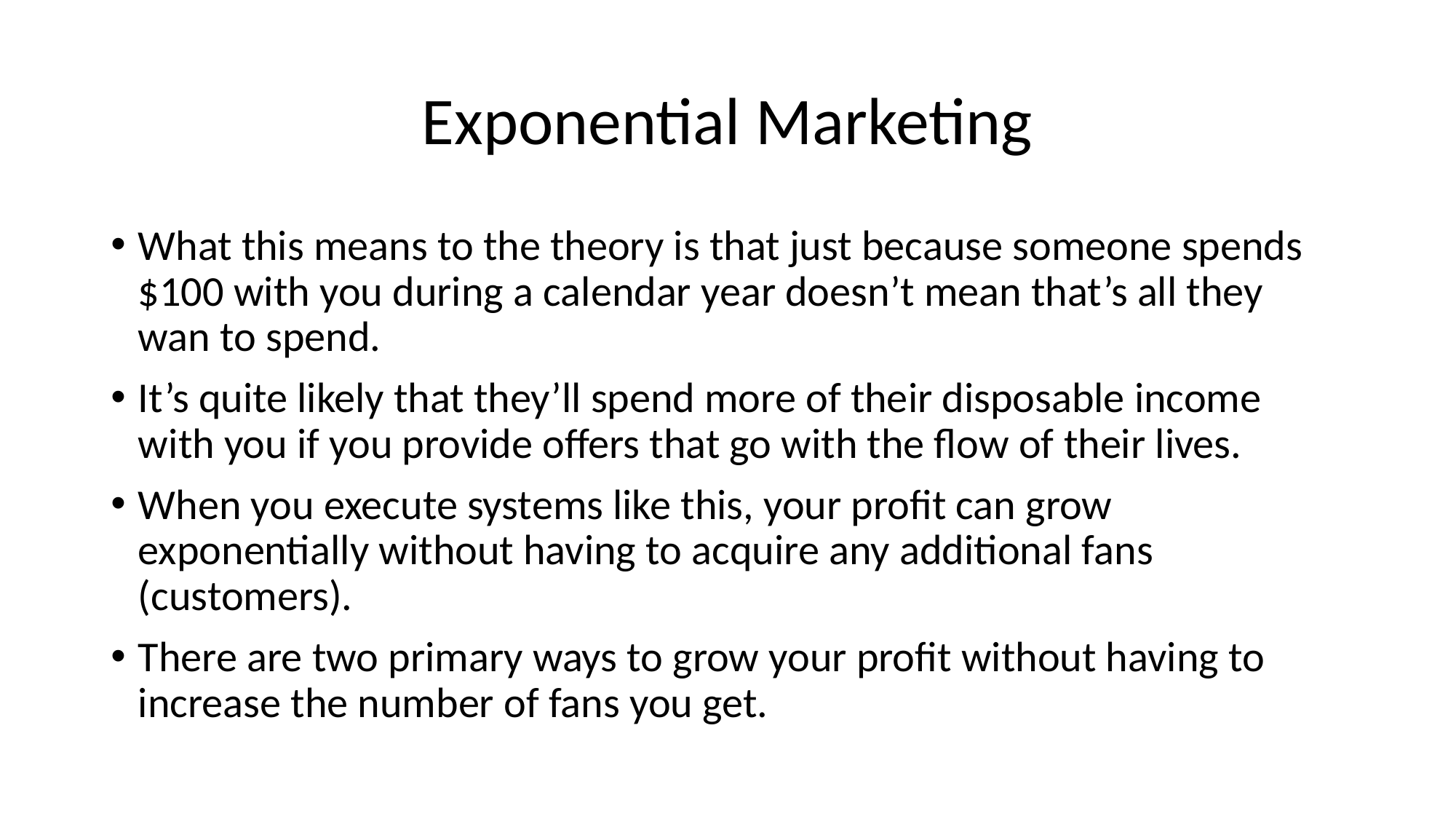

# Exponential Marketing
What this means to the theory is that just because someone spends $100 with you during a calendar year doesn’t mean that’s all they wan to spend.
It’s quite likely that they’ll spend more of their disposable income with you if you provide offers that go with the flow of their lives.
When you execute systems like this, your profit can grow exponentially without having to acquire any additional fans (customers).
There are two primary ways to grow your profit without having to increase the number of fans you get.